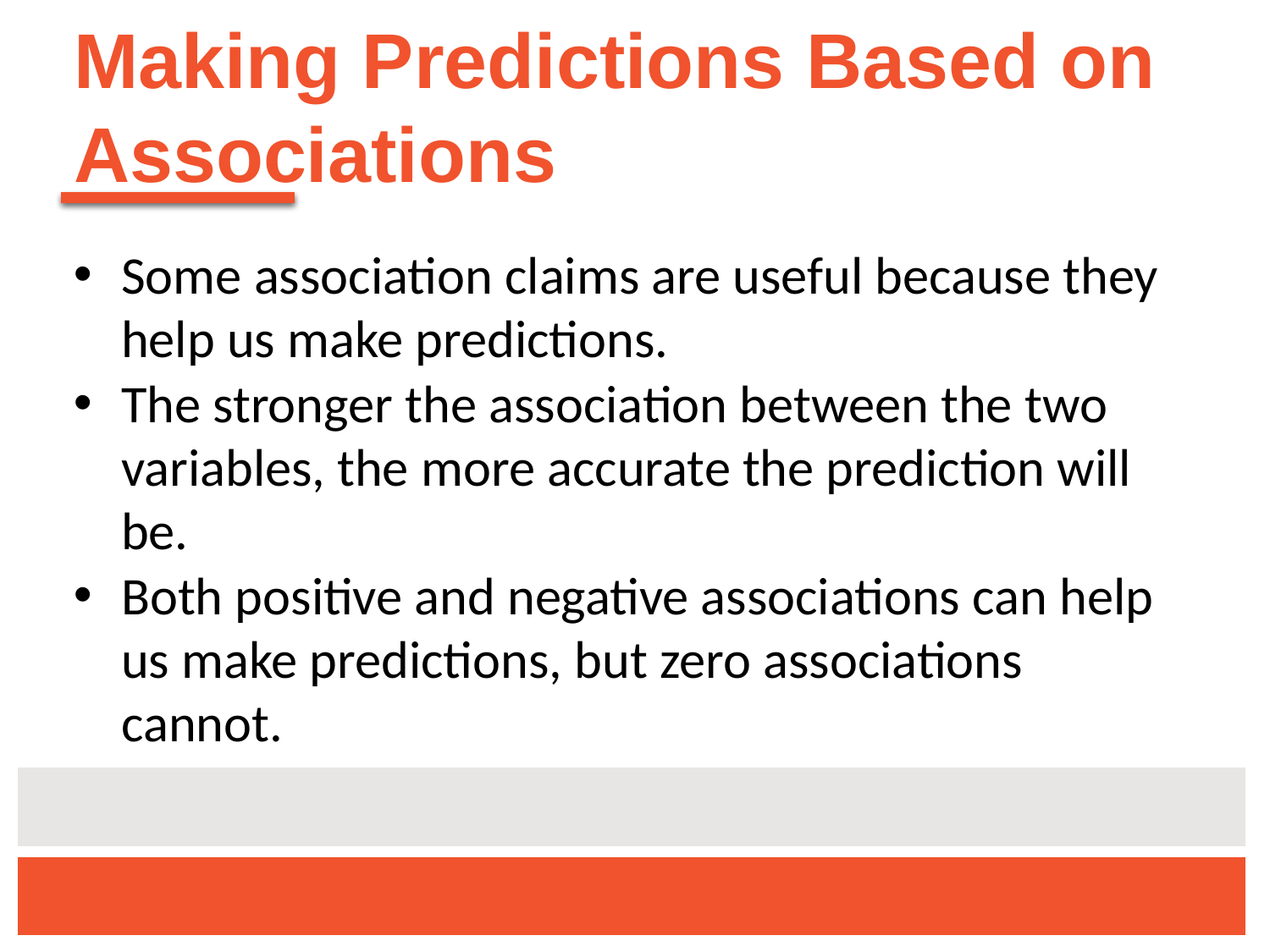

# Making Predictions Based on Associations
Some association claims are useful because they help us make predictions.
The stronger the association between the two variables, the more accurate the prediction will be.
Both positive and negative associations can help us make predictions, but zero associations cannot.